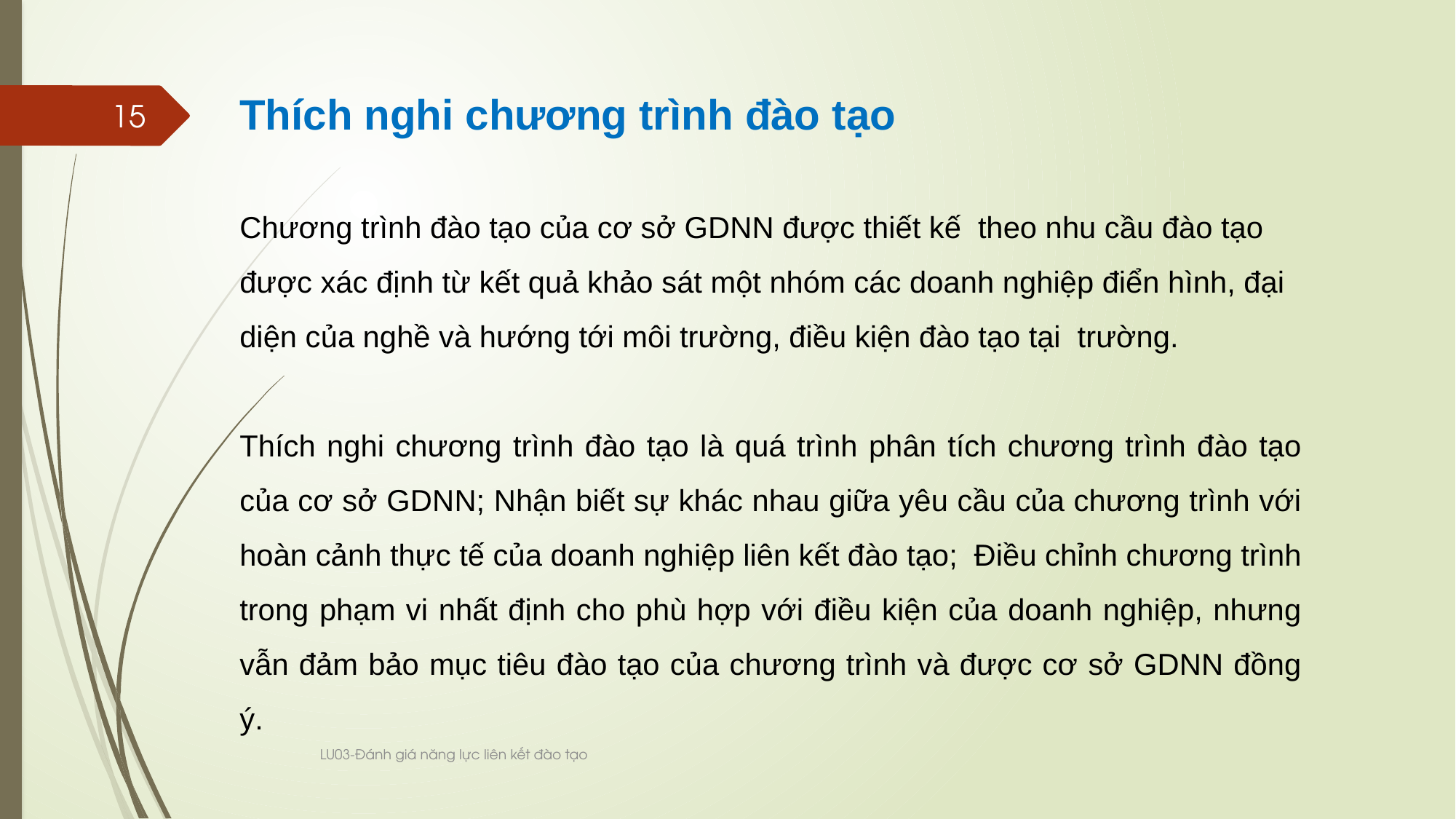

Thích nghi chương trình đào tạo

Chương trình đào tạo của cơ sở GDNN được thiết kế  theo nhu cầu đào tạo được xác định từ kết quả khảo sát một nhóm các doanh nghiệp điển hình, đại diện của nghề và hướng tới môi trường, điều kiện đào tạo tại  trường.

Thích nghi chương trình đào tạo là quá trình phân tích chương trình đào tạo của cơ sở GDNN; Nhận biết sự khác nhau giữa yêu cầu của chương trình với hoàn cảnh thực tế của doanh nghiệp liên kết đào tạo;  Điều chỉnh chương trình trong phạm vi nhất định cho phù hợp với điều kiện của doanh nghiệp, nhưng vẫn đảm bảo mục tiêu đào tạo của chương trình và được cơ sở GDNN đồng ý.

15
LU03-Đánh giá năng lực liên kết đào tạo